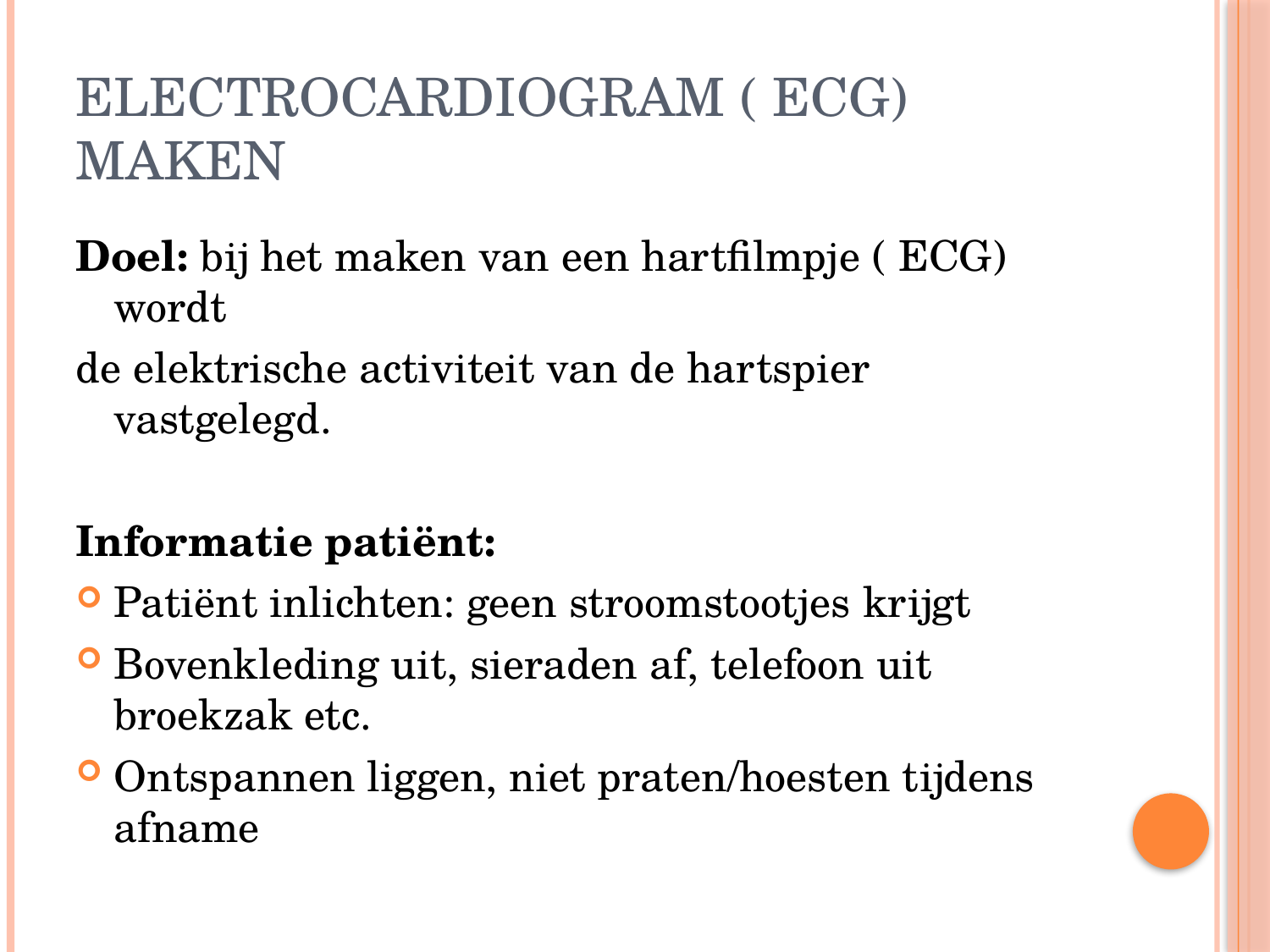

# Electrocardiogram ( ECG) maken
Doel: bij het maken van een hartfilmpje ( ECG)  wordt
de elektrische activiteit van de hartspier vastgelegd.

Informatie patiënt:
Patiënt inlichten: geen stroomstootjes krijgt
Bovenkleding uit, sieraden af, telefoon uit broekzak etc.
Ontspannen liggen, niet praten/hoesten tijdens afname